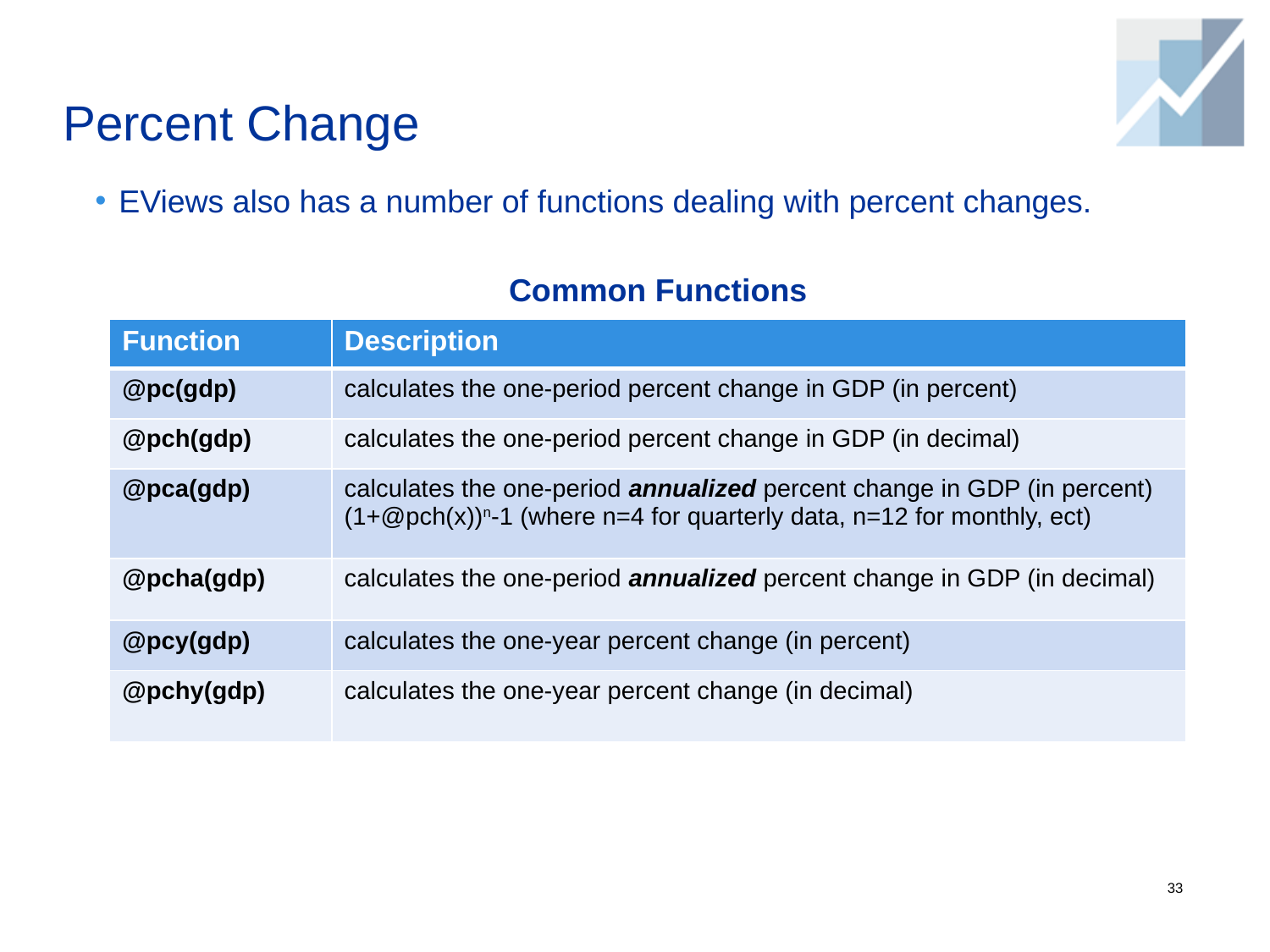

# Percent Change
EViews also has a number of functions dealing with percent changes.

Common Functions

| Function | Description |
| --- | --- |
| @pc(gdp) | calculates the one-period percent change in GDP (in percent) |
| @pch(gdp) | calculates the one-period percent change in GDP (in decimal) |
| @pca(gdp) | calculates the one-period annualized percent change in GDP (in percent) (1+@pch(x))n-1 (where n=4 for quarterly data, n=12 for monthly, ect) |
| @pcha(gdp) | calculates the one-period annualized percent change in GDP (in decimal) |
| @pcy(gdp) | calculates the one-year percent change (in percent) |
| @pchy(gdp) | calculates the one-year percent change (in decimal) |
33